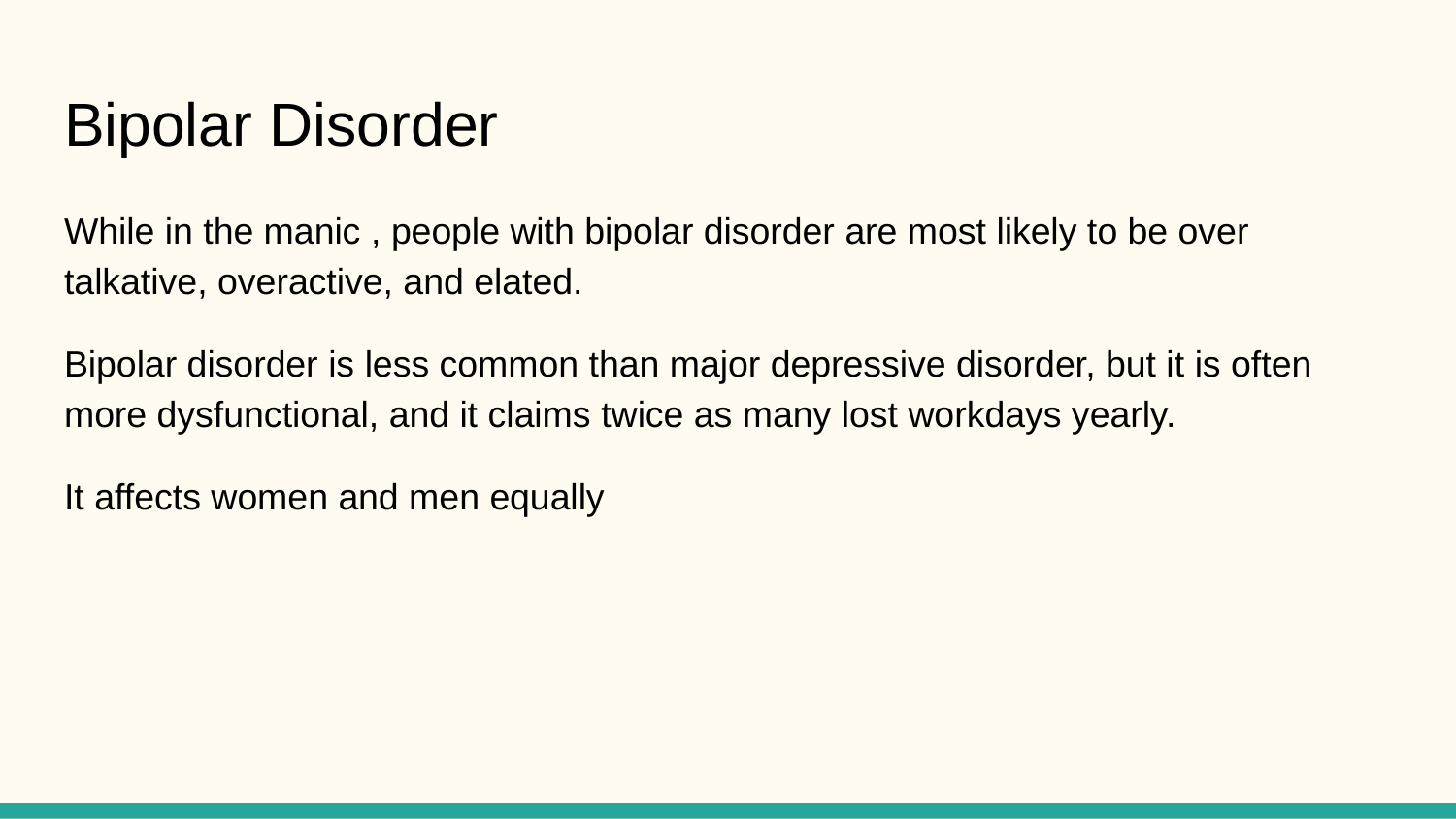

# Bipolar Disorder
While in the manic , people with bipolar disorder are most likely to be over talkative, overactive, and elated.
Bipolar disorder is less common than major depressive disorder, but it is often more dysfunctional, and it claims twice as many lost workdays yearly.
It affects women and men equally